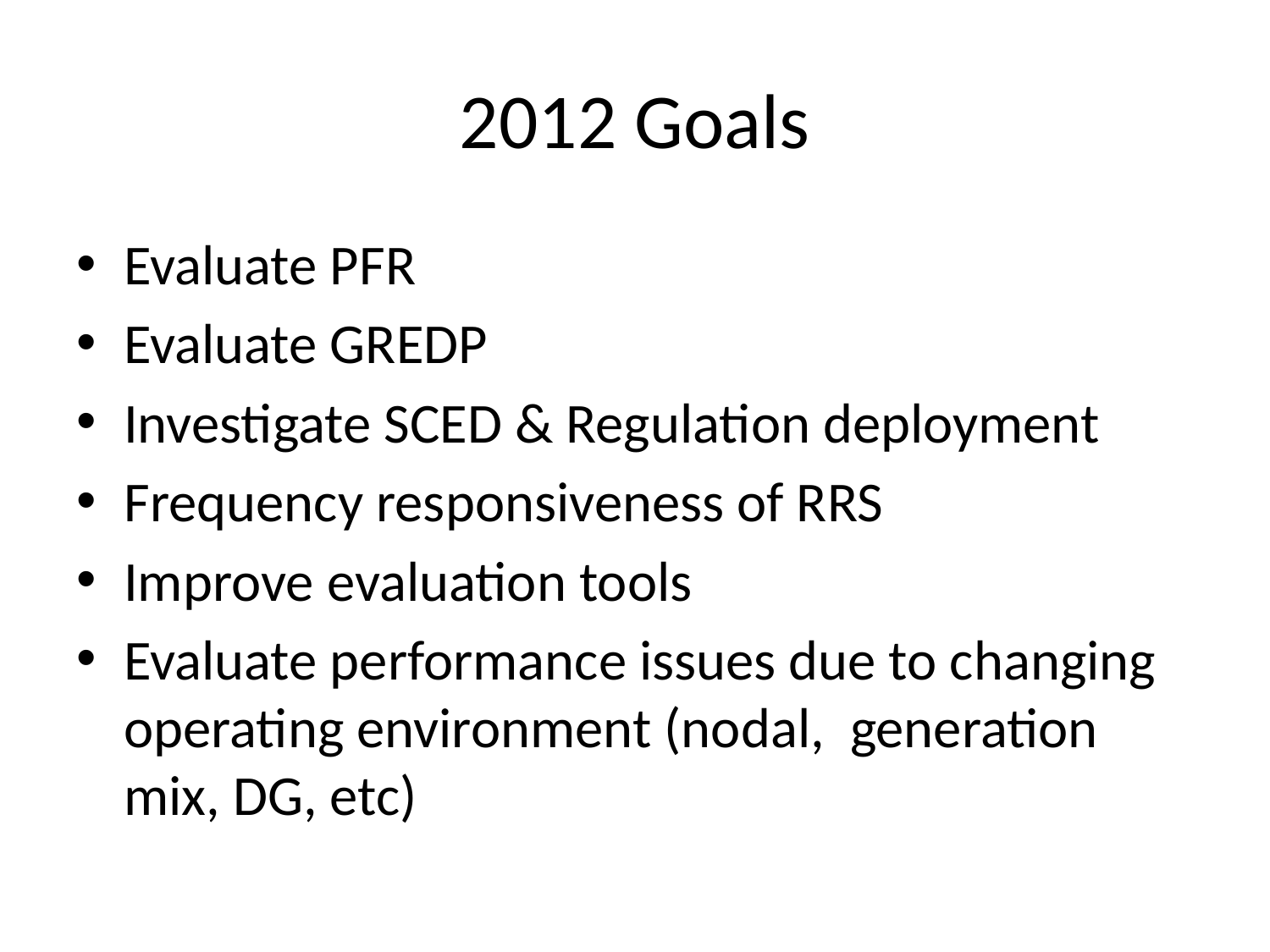

# 2012 Goals
Evaluate PFR
Evaluate GREDP
Investigate SCED & Regulation deployment
Frequency responsiveness of RRS
Improve evaluation tools
Evaluate performance issues due to changing operating environment (nodal,  generation mix, DG, etc)